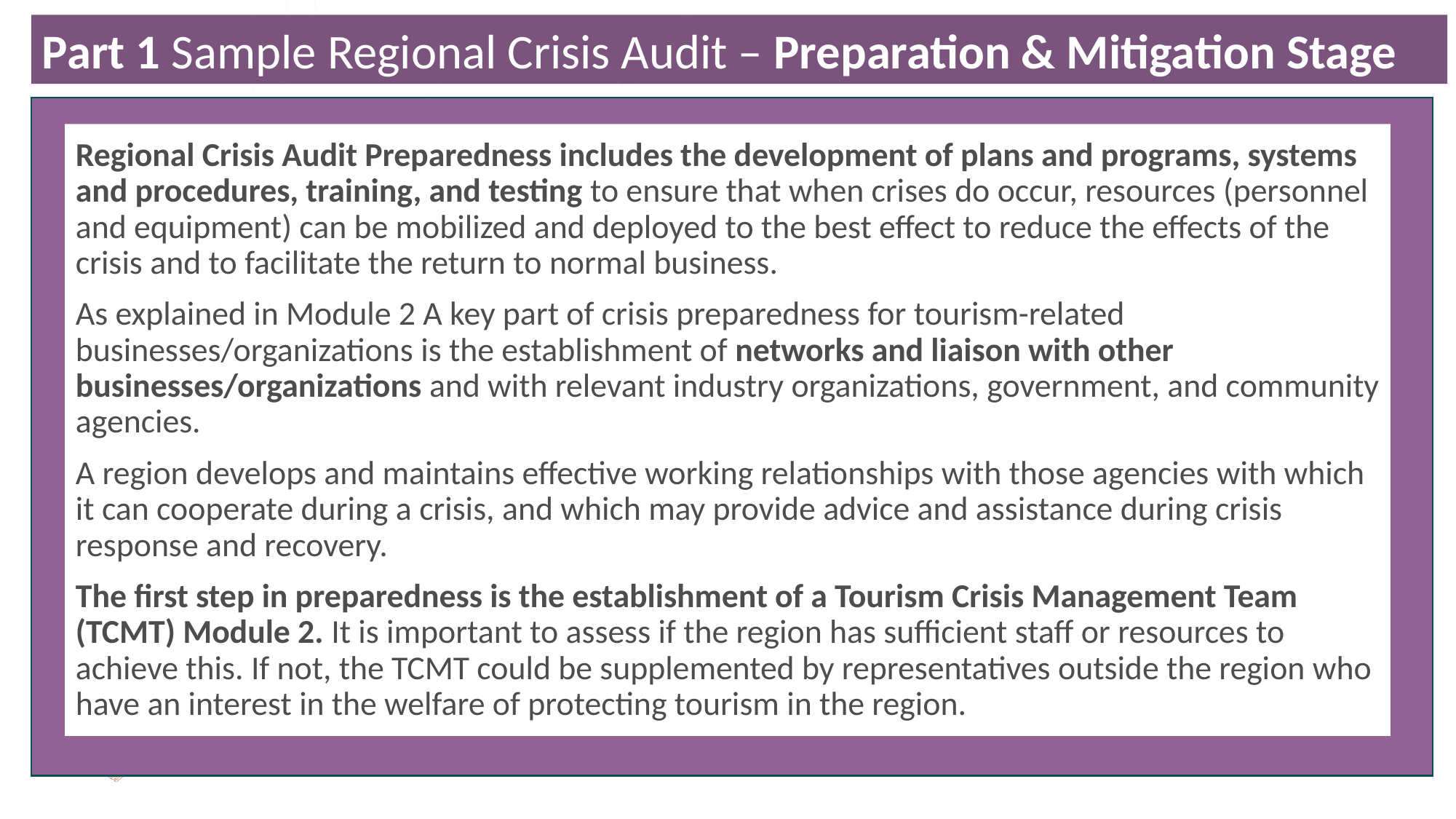

Part 1 Sample Regional Crisis Audit – Preparation & Mitigation Stage

Regional Crisis Audit Preparedness includes the development of plans and programs, systems and procedures, training, and testing to ensure that when crises do occur, resources (personnel and equipment) can be mobilized and deployed to the best effect to reduce the effects of the crisis and to facilitate the return to normal business.
As explained in Module 2 A key part of crisis preparedness for tourism-related businesses/organizations is the establishment of networks and liaison with other businesses/organizations and with relevant industry organizations, government, and community agencies.
A region develops and maintains effective working relationships with those agencies with which it can cooperate during a crisis, and which may provide advice and assistance during crisis response and recovery.
The first step in preparedness is the establishment of a Tourism Crisis Management Team (TCMT) Module 2. It is important to assess if the region has sufficient staff or resources to achieve this. If not, the TCMT could be supplemented by representatives outside the region who have an interest in the welfare of protecting tourism in the region.